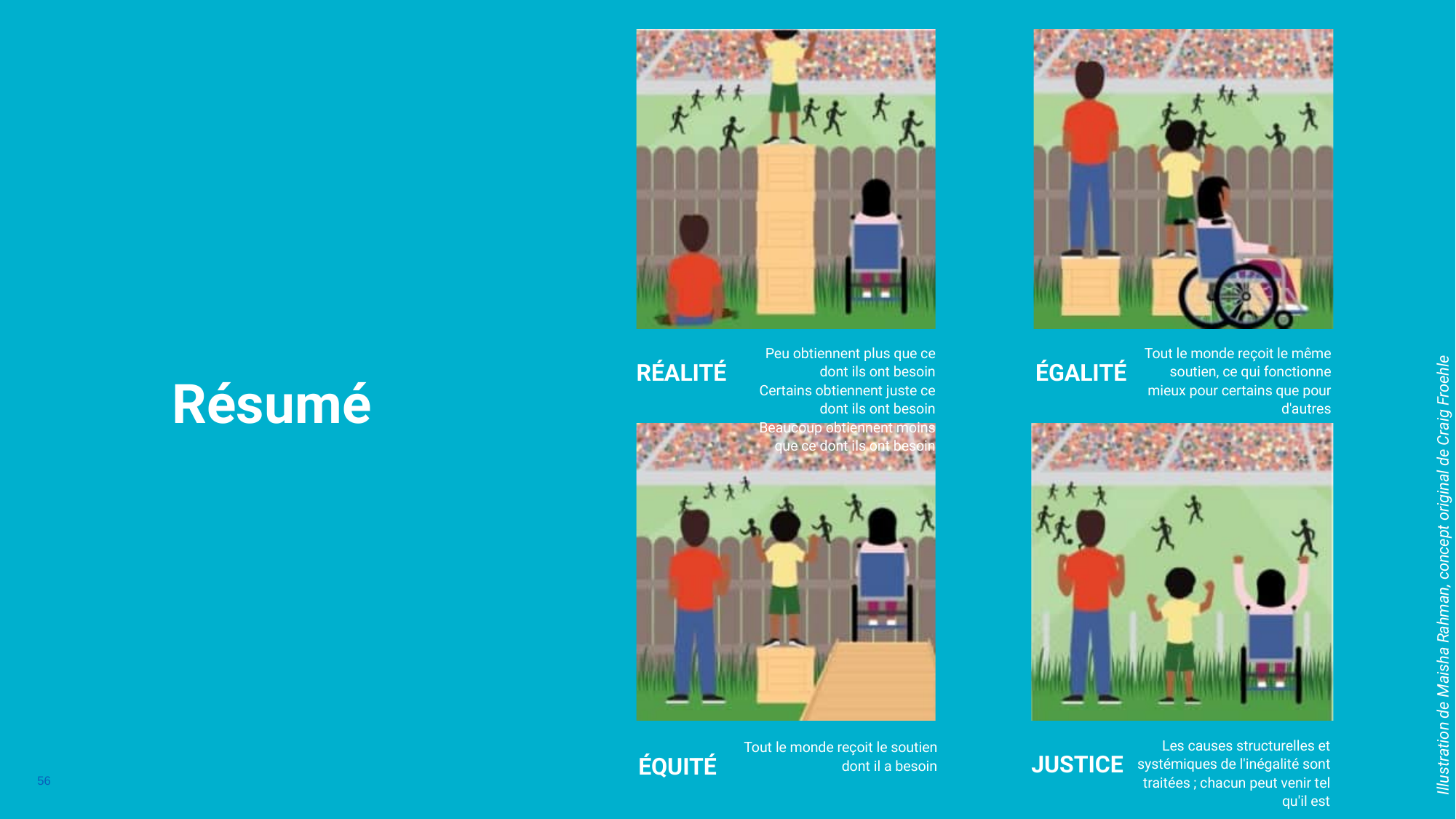

Peu obtiennent plus que ce dont ils ont besoin
Certains obtiennent juste ce dont ils ont besoin
Beaucoup obtiennent moins que ce dont ils ont besoin
Résumé
Tout le monde reçoit le même soutien, ce qui fonctionne mieux pour certains que pour d'autres
RÉALITÉ
ÉGALITÉ

Illustration de Maisha Rahman, concept original de Craig Froehle
Les causes structurelles et systémiques de l'inégalité sont traitées ; chacun peut venir tel qu'il est
Tout le monde reçoit le soutien dont il a besoin
JUSTICE
ÉQUITÉ
56